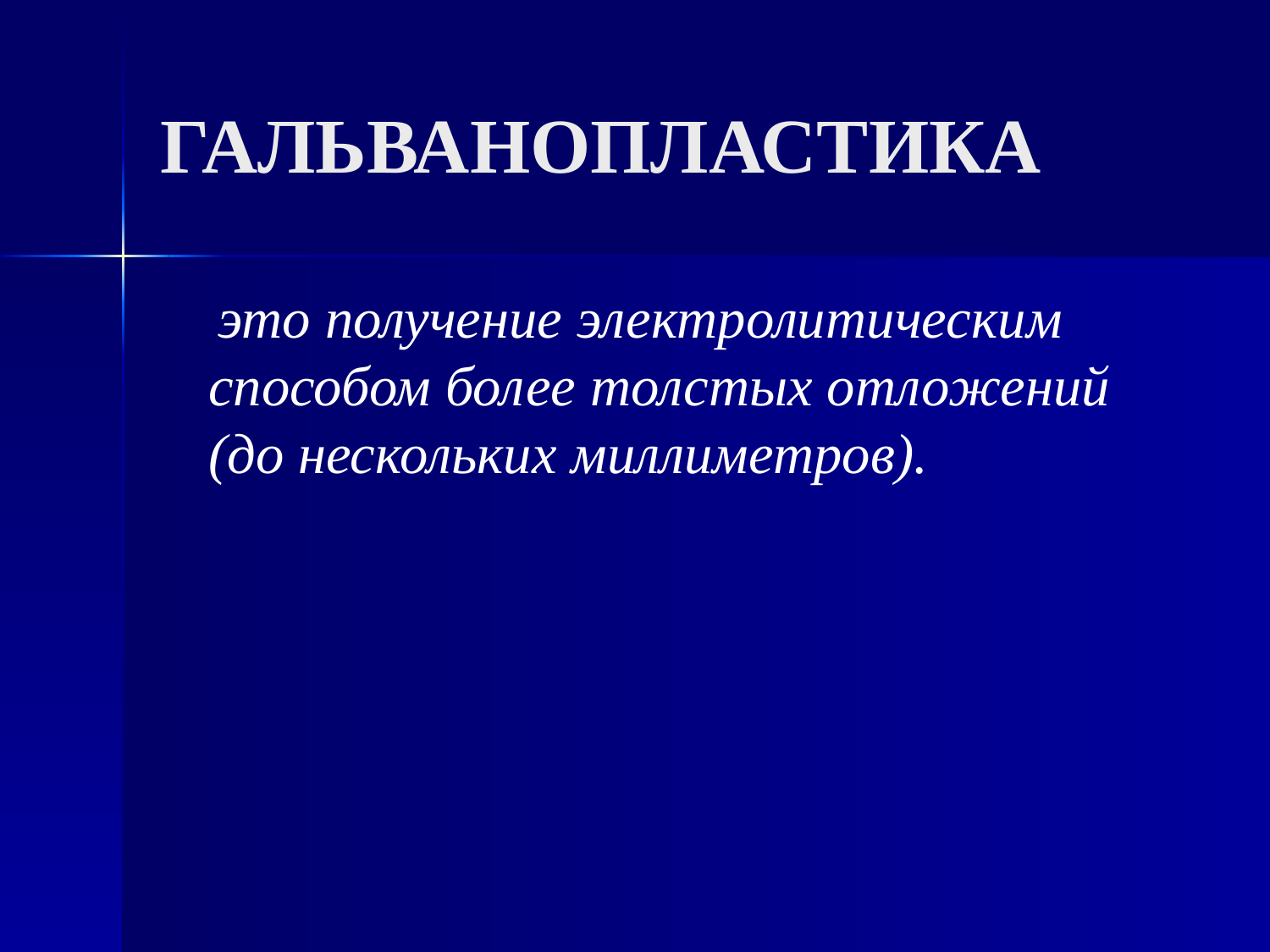

# ГАЛЬВАНОПЛАСТИКА
    это получение электролитическим способом более толстых отложений (до нескольких миллиметров).